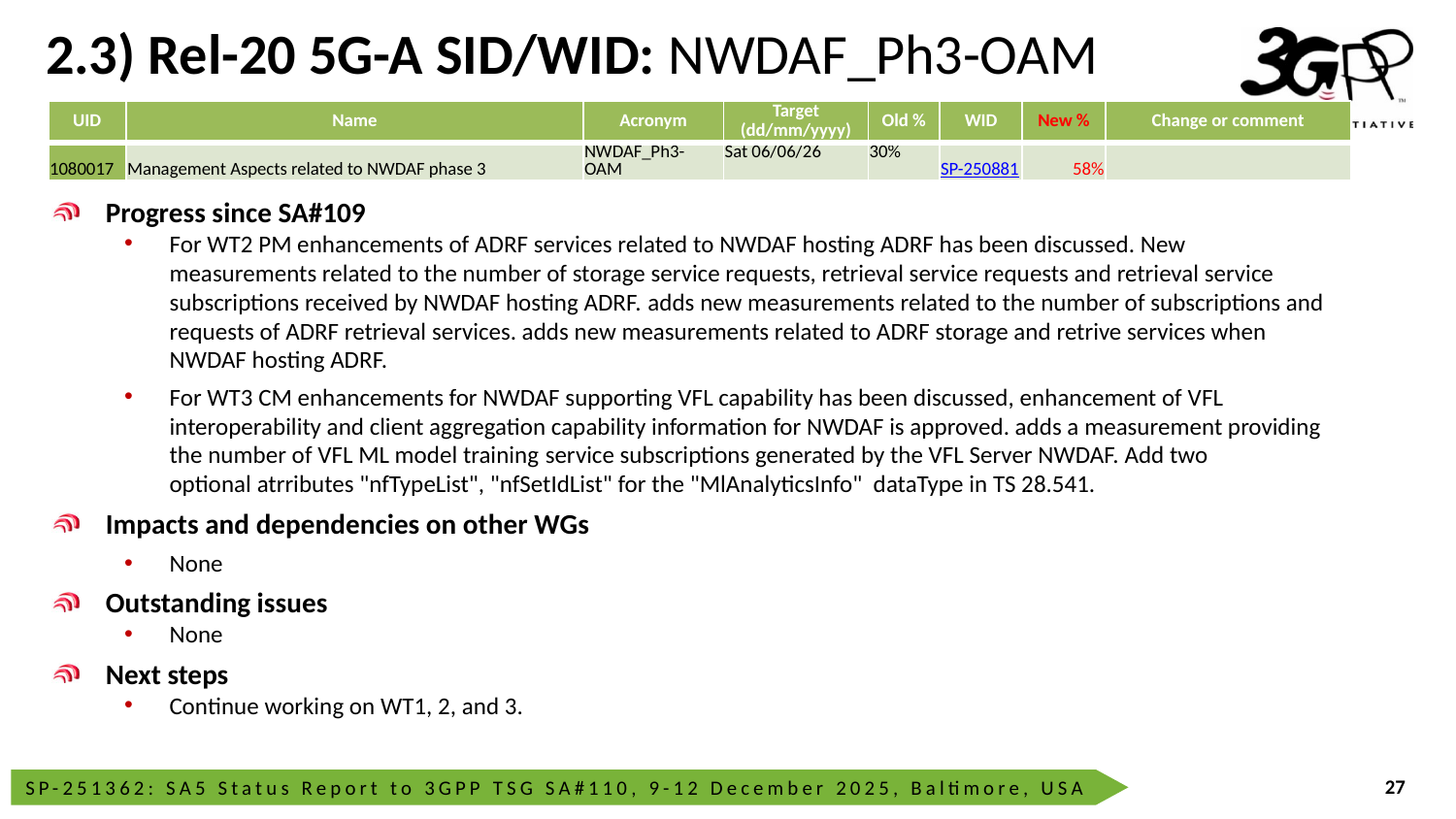

# 2.3) Rel-20 5G-A SID/WID: NWDAF_Ph3-OAM

| UID | Name | Acronym | Target (dd/mm/yyyy) | Old % | WID | New % | Change or comment |
| --- | --- | --- | --- | --- | --- | --- | --- |
| 1080017 | Management Aspects related to NWDAF phase 3 | NWDAF\_Ph3-OAM | Sat 06/06/26 | 30% | SP-250881 | 58% |  |
Progress since SA#109
For WT2 PM enhancements of ADRF services related to NWDAF hosting ADRF has been discussed. New measurements related to the number of storage service requests, retrieval service requests and retrieval service subscriptions received by NWDAF hosting ADRF. adds new measurements related to the number of subscriptions and requests of ADRF retrieval services. adds new measurements related to ADRF storage and retrive services when NWDAF hosting ADRF.
For WT3 CM enhancements for NWDAF supporting VFL capability has been discussed, enhancement of VFL interoperability and client aggregation capability information for NWDAF is approved. adds a measurement providing the number of VFL ML model training service subscriptions generated by the VFL Server NWDAF. Add two optional atrributes "nfTypeList", "nfSetIdList" for the "MlAnalyticsInfo"  dataType in TS 28.541.
Impacts and dependencies on other WGs
None
Outstanding issues
None
Next steps
Continue working on WT1, 2, and 3.